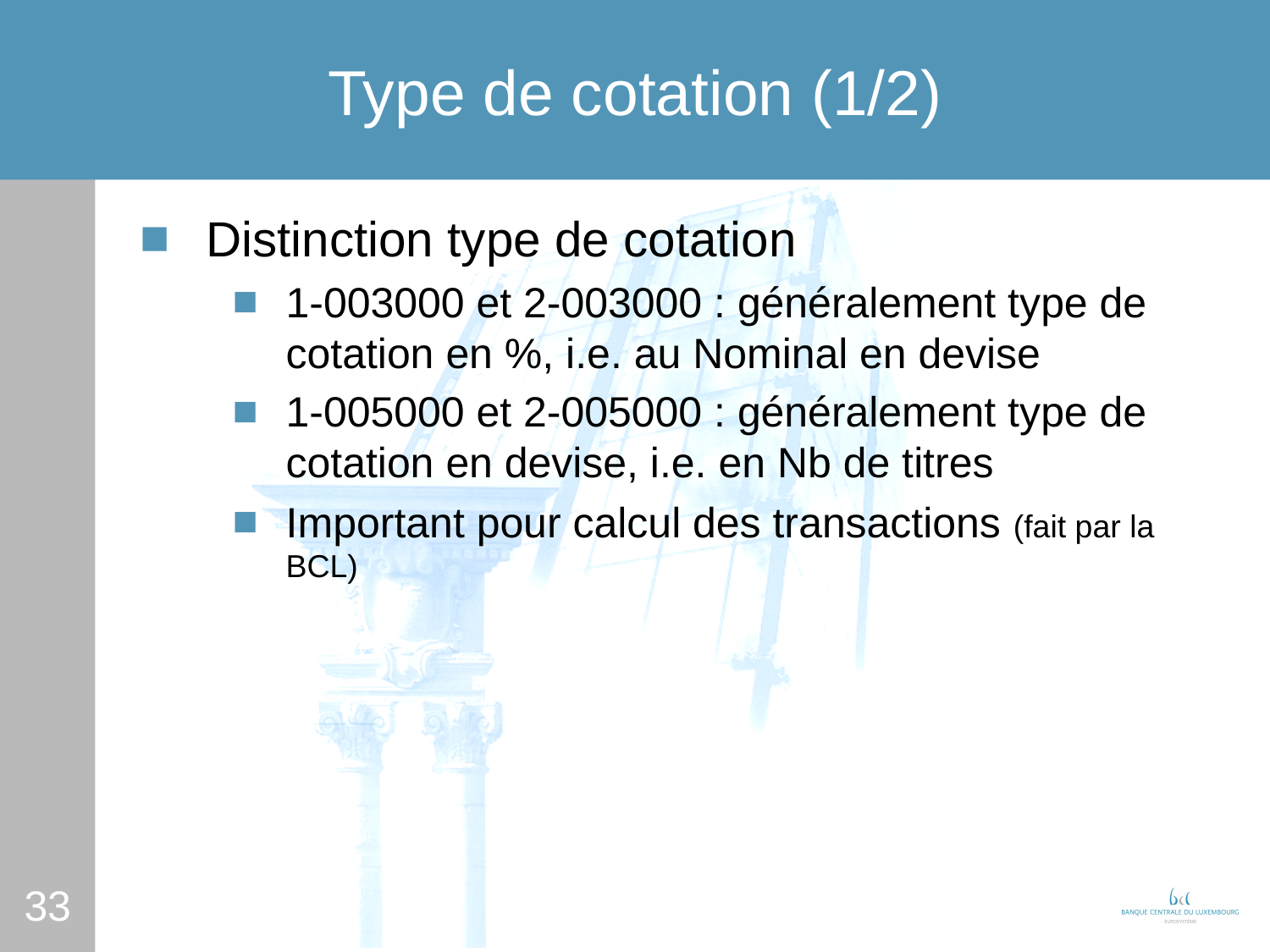

# Type de cotation (1/2)
Distinction type de cotation
1-003000 et 2-003000 : généralement type de cotation en %, i.e. au Nominal en devise
1-005000 et 2-005000 : généralement type de cotation en devise, i.e. en Nb de titres
Important pour calcul des transactions (fait par la BCL)

33